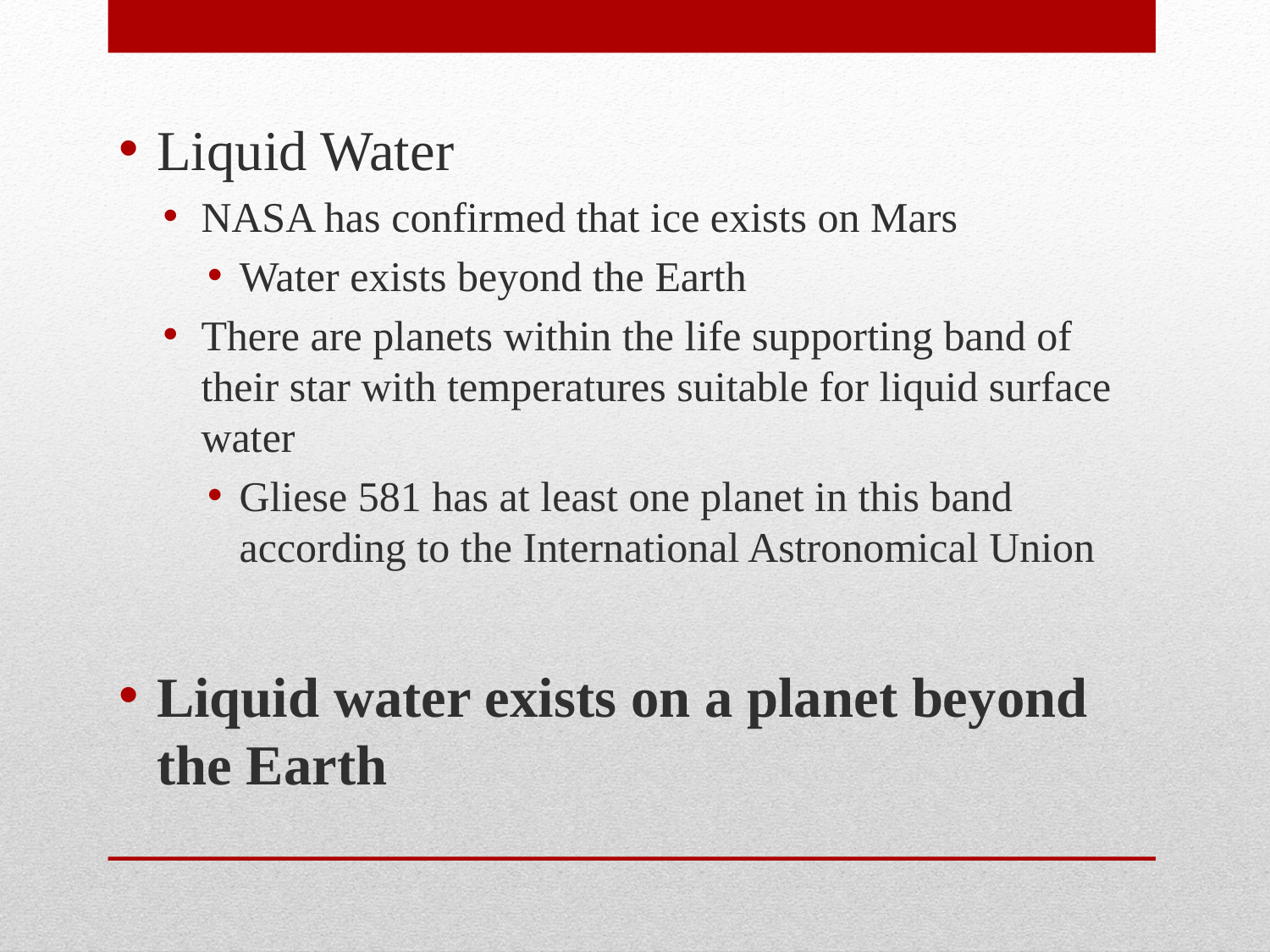

Liquid Water
NASA has confirmed that ice exists on Mars
Water exists beyond the Earth
There are planets within the life supporting band of their star with temperatures suitable for liquid surface water
Gliese 581 has at least one planet in this band according to the International Astronomical Union

Liquid water exists on a planet beyond the Earth